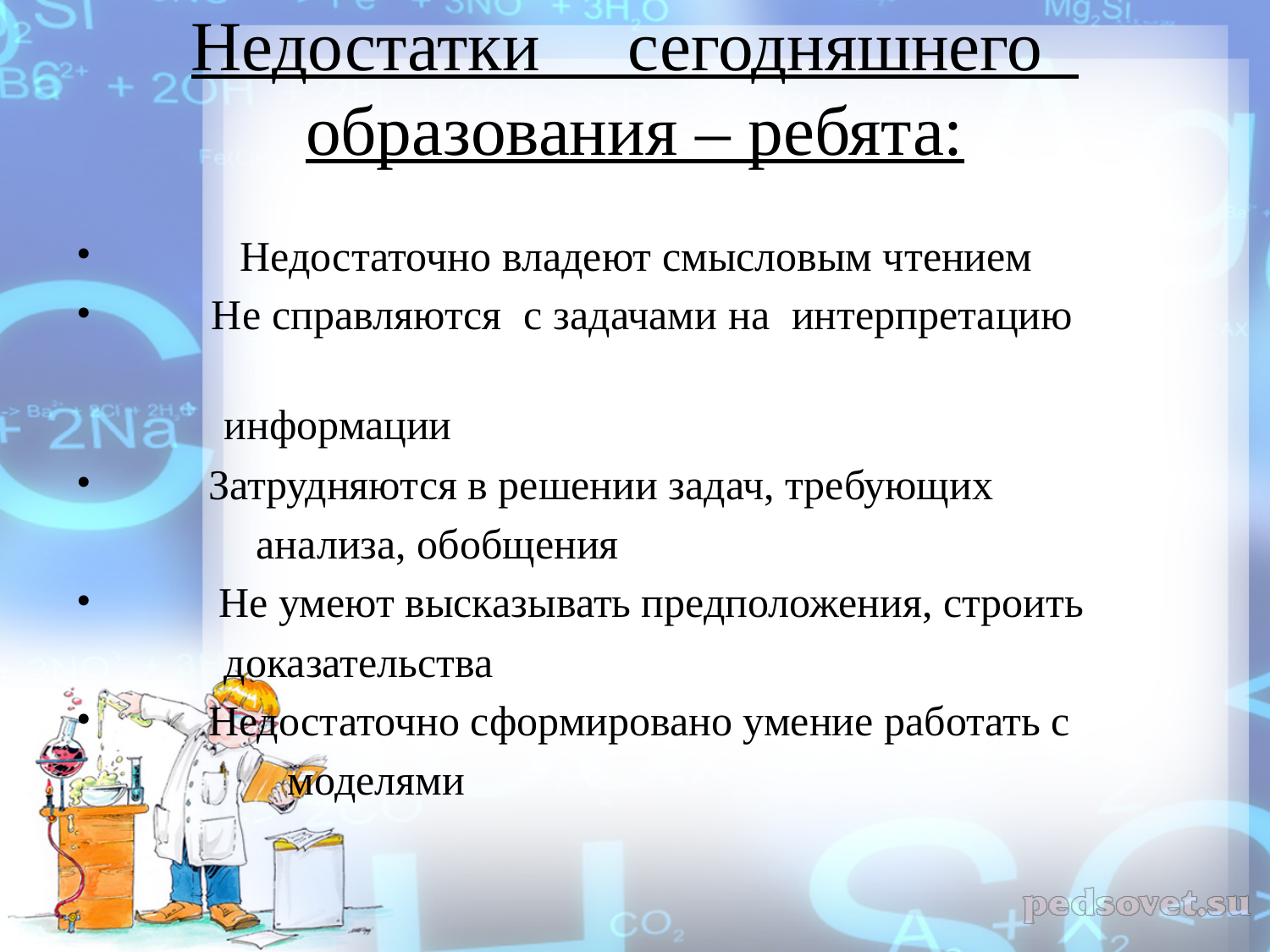

# Недостатки     сегодняшнего   образования – ребята:
           Недостаточно владеют смысловым чтением
        Не справляются  с задачами на  интерпретацию
              информации
        Затрудняются в решении задач, требующих
                 анализа, обобщения
         Не умеют высказывать предположения, строить
              доказательства
        Недостаточно сформировано умение работать с
                    моделями